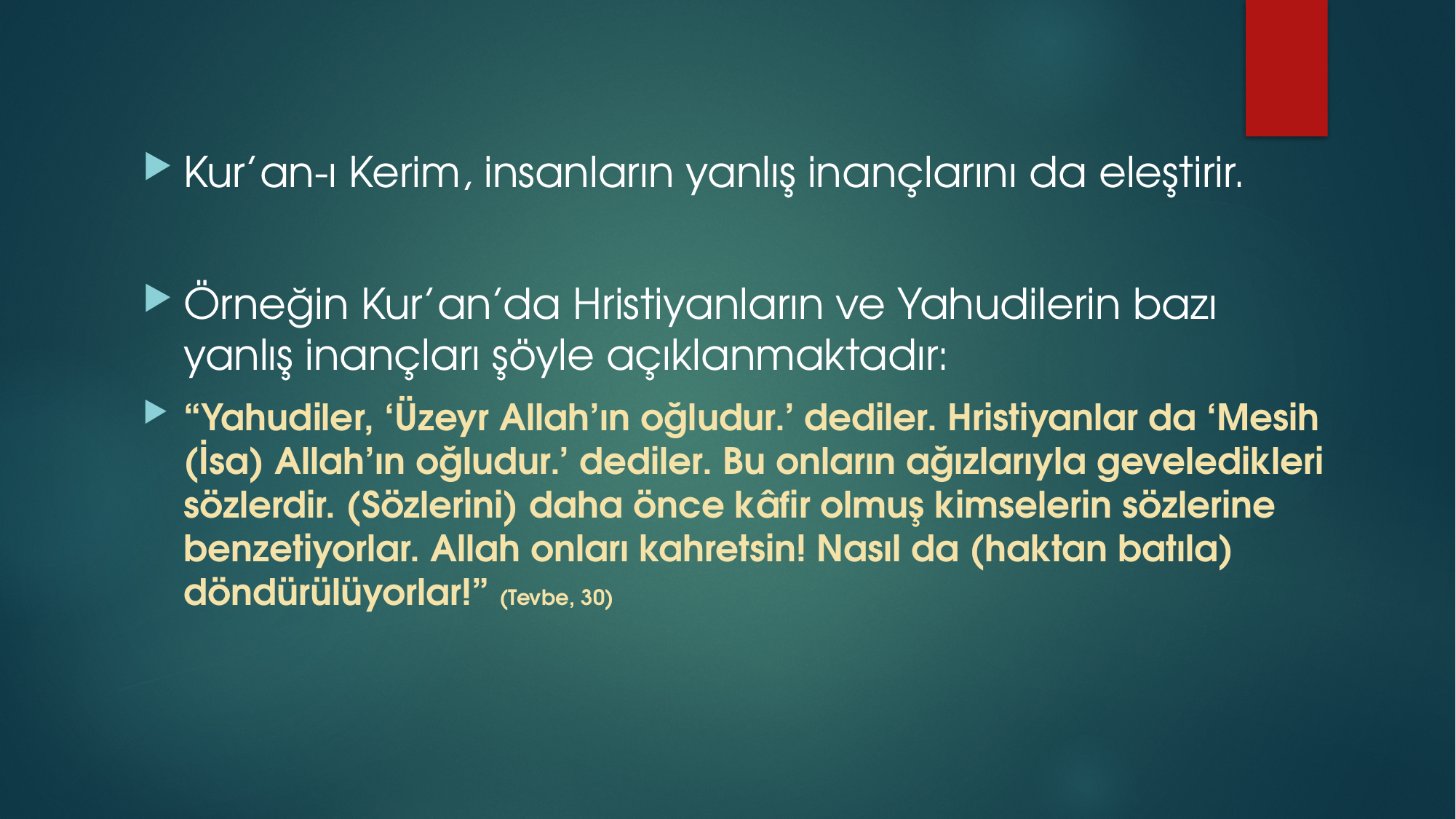

Kur’an-ı Kerim, insanların yanlış inançlarını da eleştirir.

Örneğin Kur’an’da Hristiyanların ve Yahudilerin bazı yanlış inançları şöyle açıklanmaktadır:
“Yahudiler, ‘Üzeyr Allah’ın oğludur.’ dediler. Hristiyanlar da ‘Mesih (İsa) Allah’ın oğludur.’ dediler. Bu onların ağızlarıyla geveledikleri sözlerdir. (Sözlerini) daha önce kâfir olmuş kimselerin sözlerine benzetiyorlar. Allah onları kahretsin! Nasıl da (haktan batıla) döndürülüyorlar!” (Tevbe, 30)